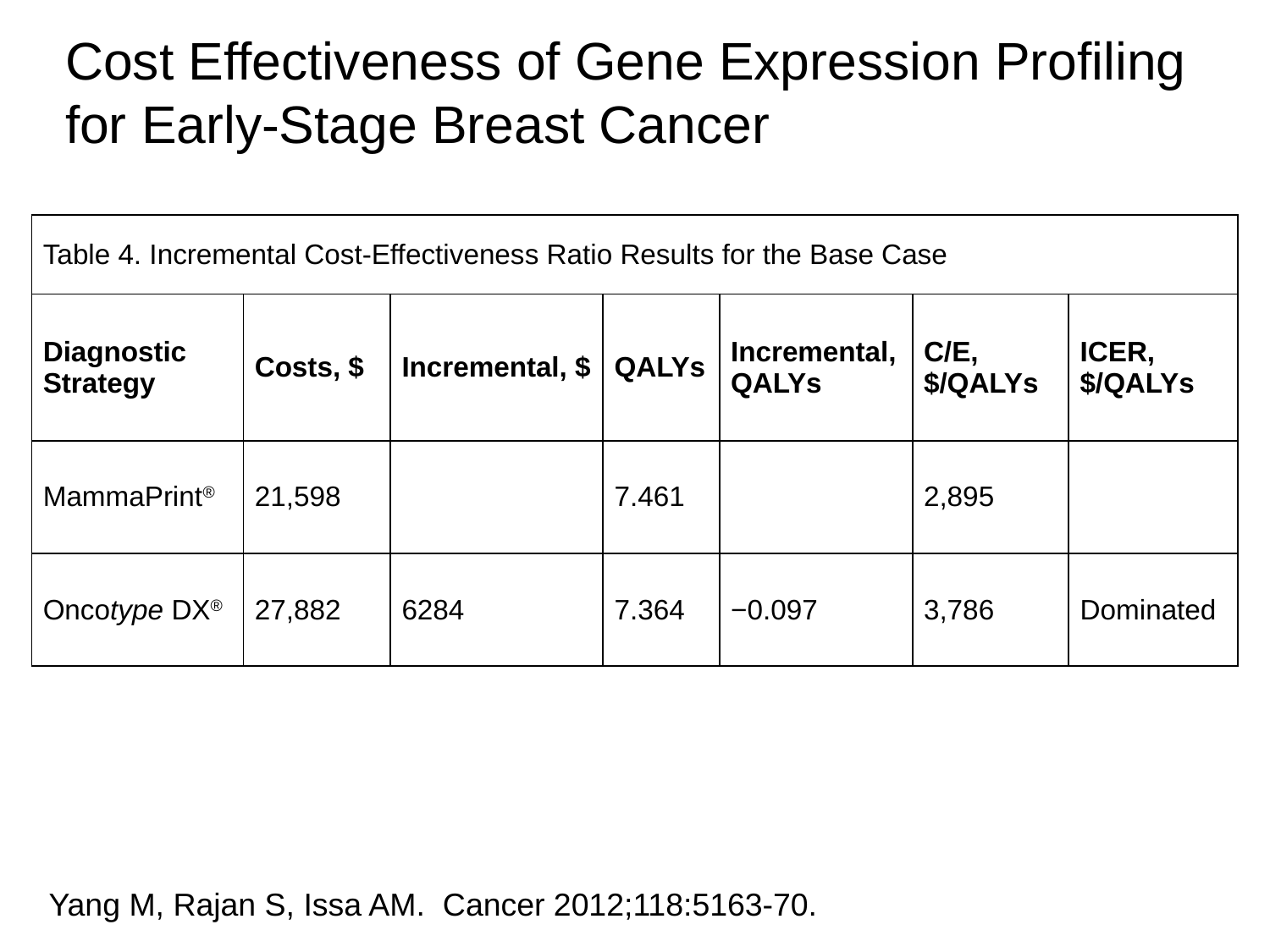

Cost Effectiveness of Gene Expression Profiling for Early-Stage Breast Cancer
| Table 4. Incremental Cost-Effectiveness Ratio Results for the Base Case |  |  |  |  |  |  |
| --- | --- | --- | --- | --- | --- | --- |
| Diagnostic Strategy | Costs, $ | Incremental, $ | QALYs | Incremental, QALYs | C/E, $/QALYs | ICER, $/QALYs |
| MammaPrint® | 21,598 |  | 7.461 |  | 2,895 |  |
| Oncotype DX® | 27,882 | 6284 | 7.364 | −0.097 | 3,786 | Dominated |
Yang M, Rajan S, Issa AM.  Cancer 2012;118:5163-70.